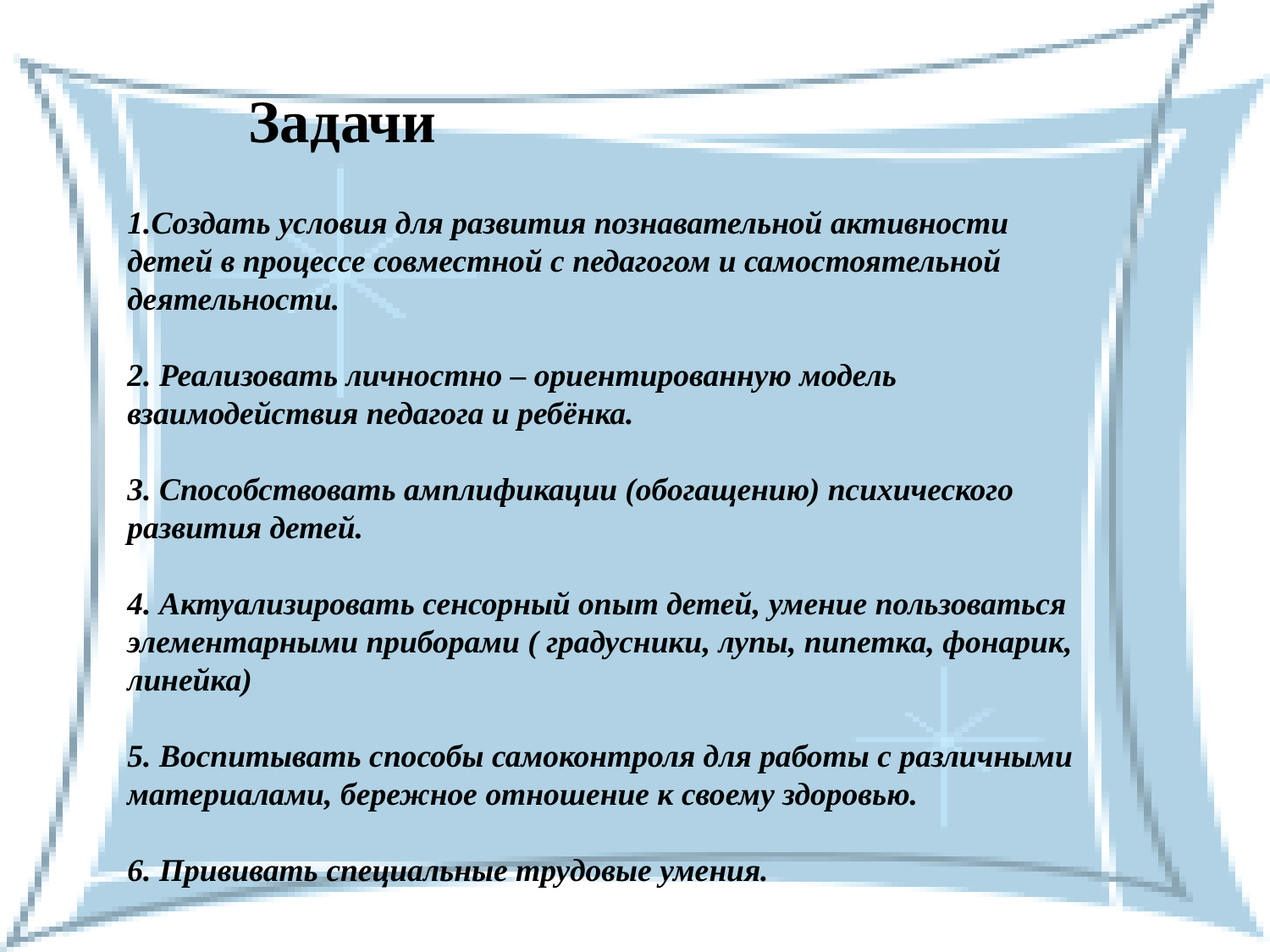

Задачи
1.Создать условия для развития познавательной активности детей в процессе совместной с педагогом и самостоятельной деятельности.

2. Реализовать личностно – ориентированную модель взаимодействия педагога и ребёнка.

3. Способствовать амплификации (обогащению) психического развития детей.

4. Актуализировать сенсорный опыт детей, умение пользоваться элементарными приборами ( градусники, лупы, пипетка, фонарик, линейка)

5. Воспитывать способы самоконтроля для работы с различными материалами, бережное отношение к своему здоровью.

6. Прививать специальные трудовые умения.